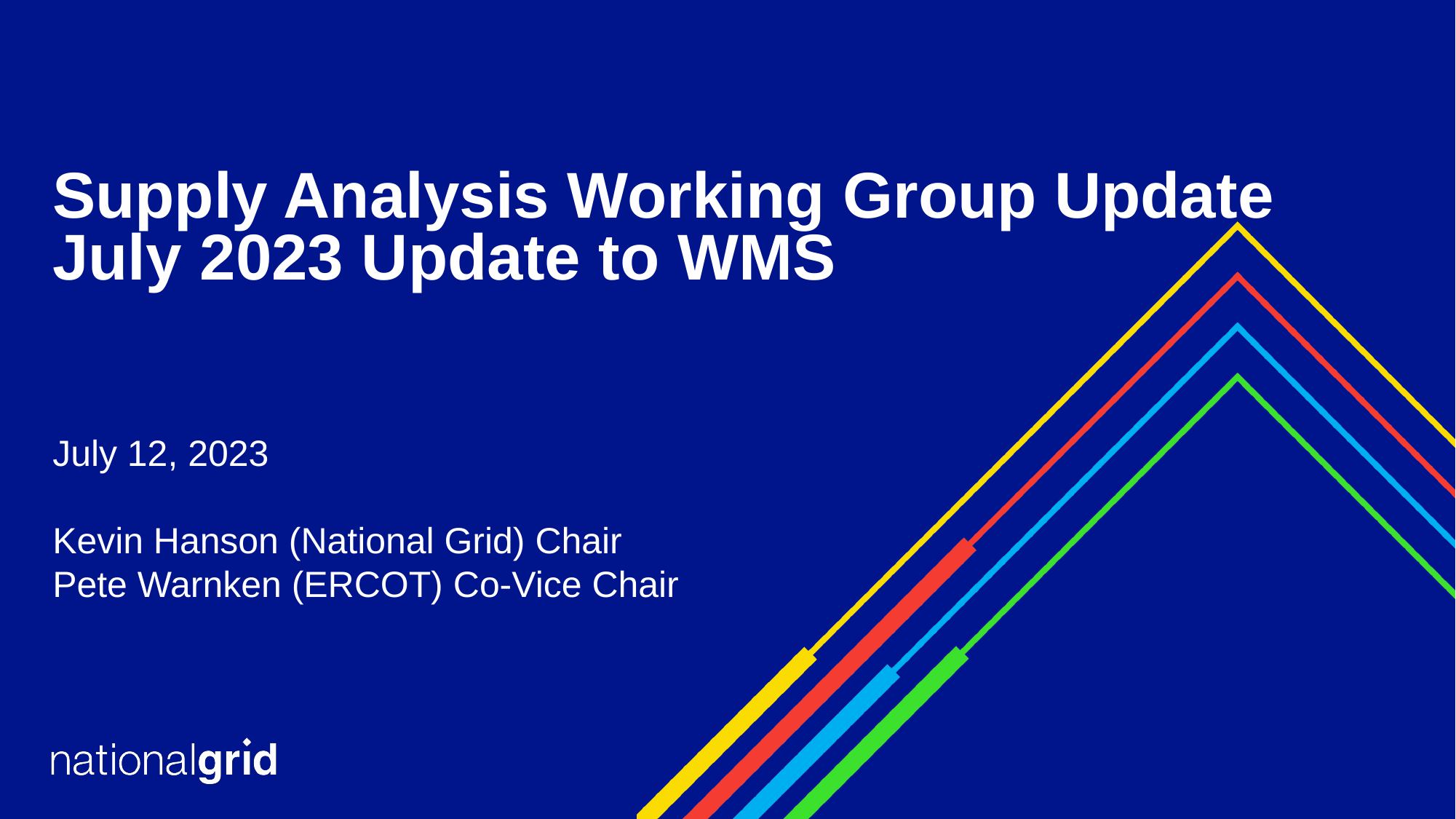

# Supply Analysis Working Group Update July 2023 Update to WMS
July 12, 2023

Kevin Hanson (National Grid) Chair
Pete Warnken (ERCOT) Co-Vice Chair